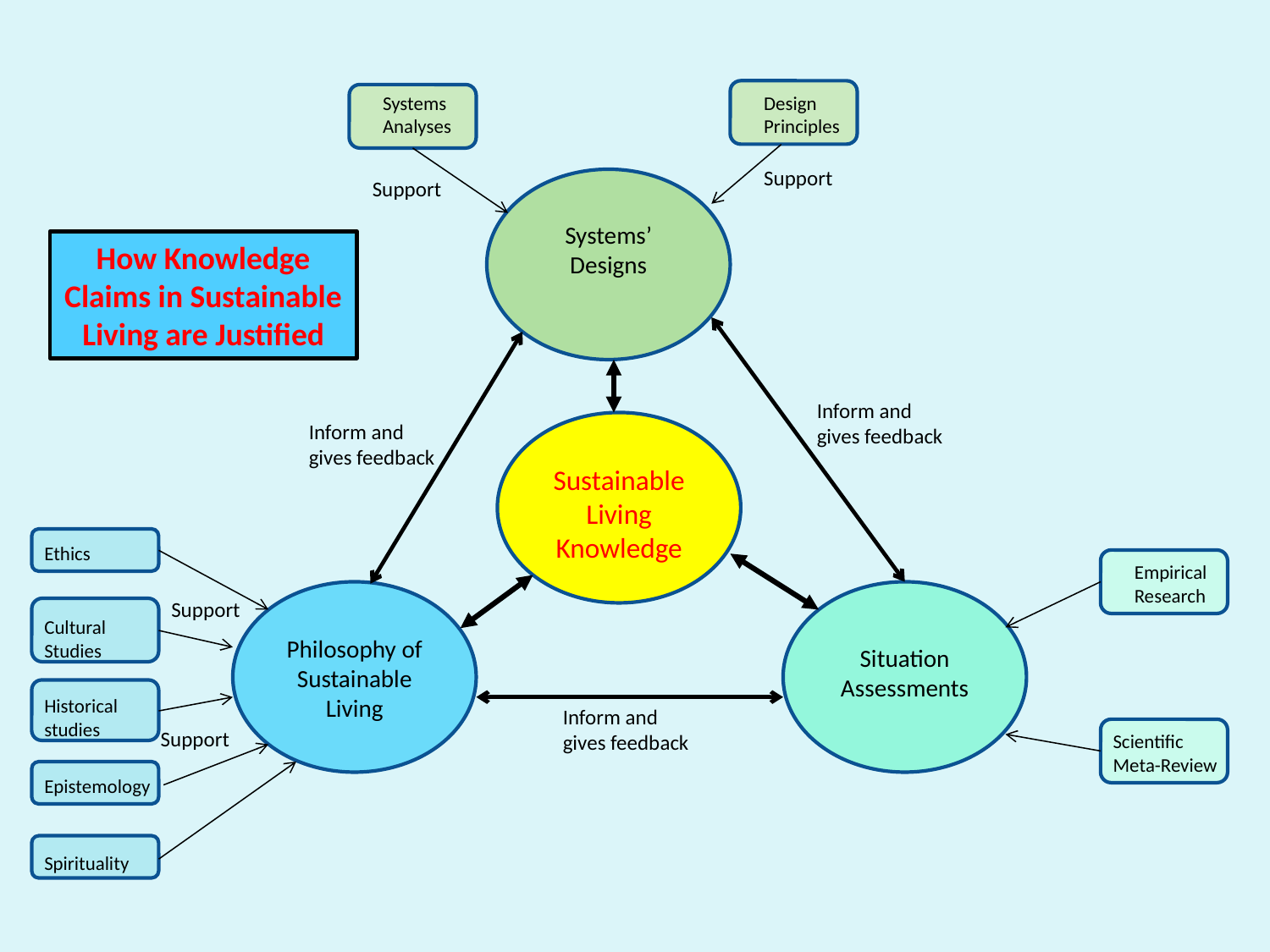

Systems Analyses
Design Principles
Support
Support

Systems’ Designs
How Knowledge Claims in Sustainable Living are Justified
Inform and
gives feedback
Inform and
gives feedback

Sustainable Living Knowledge

Ethics

Empirical Research

Support

Cultural Studies
Philosophy of Sustainable Living
Situation Assessments

Historical studies
Inform and
gives feedback
Support

Scientific Meta-Review

Epistemology

Spirituality